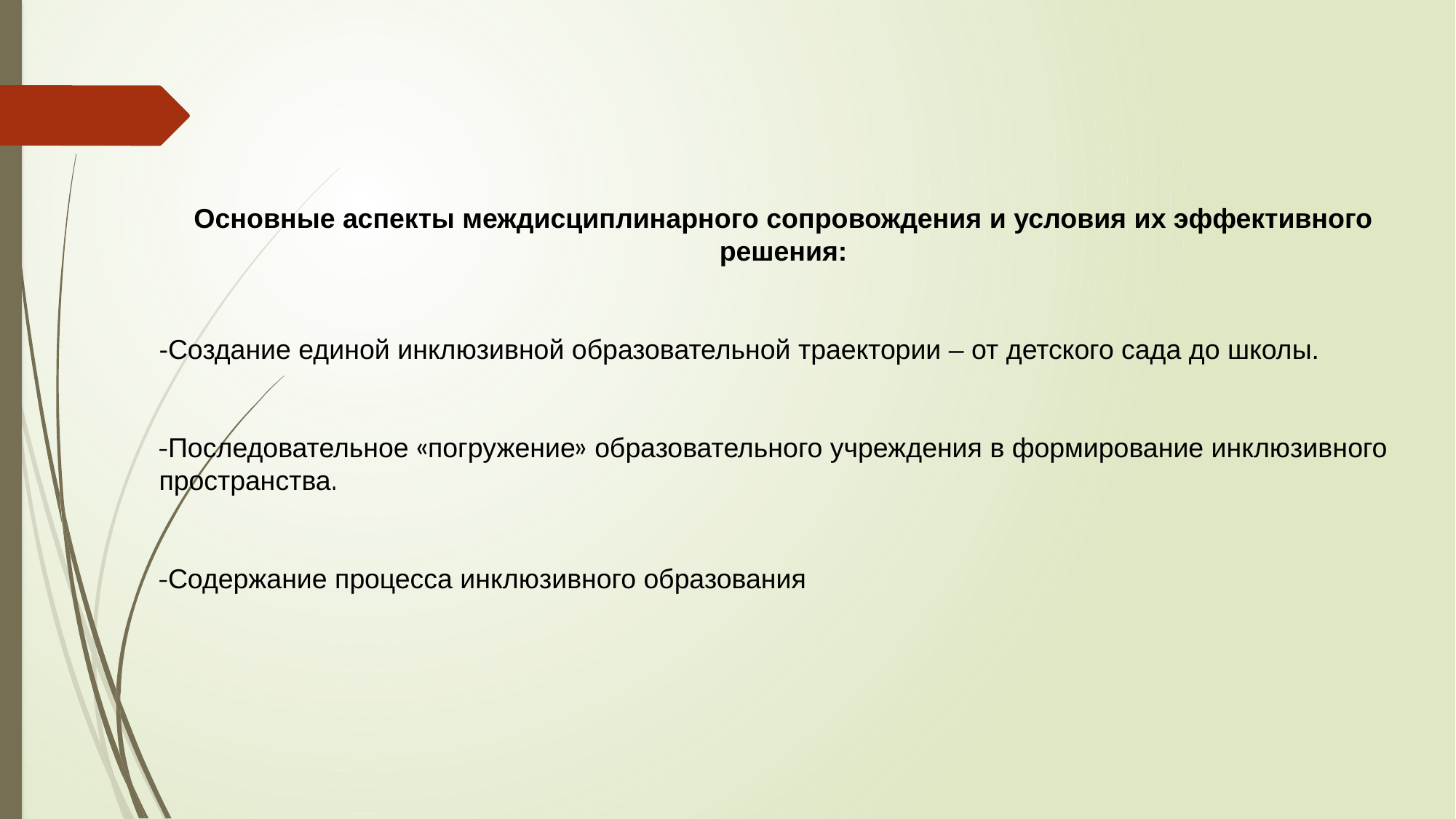

Основные аспекты междисциплинарного сопровождения и условия их эффективного решения:

-Создание единой инклюзивной образовательной траектории – от детского сада до школы.

-Последовательное «погружение» образовательного учреждения в формирование инклюзивного пространства.

-Содержание процесса инклюзивного образования